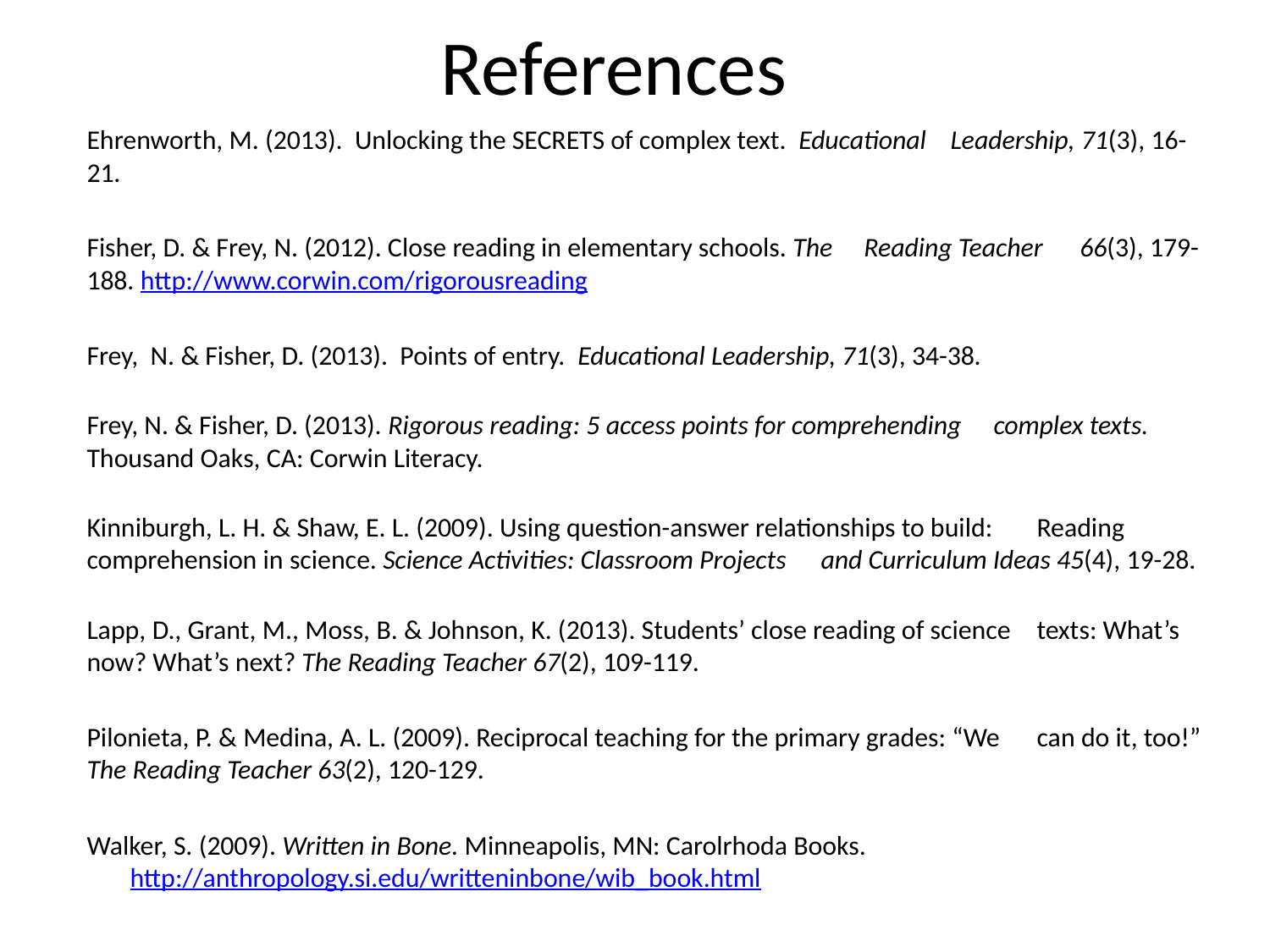

# References
Ehrenworth, M. (2013).  Unlocking the SECRETS of complex text.  Educational 	Leadership, 71(3), 16-21.

Fisher, D. & Frey, N. (2012). Close reading in elementary schools. The 	Reading Teacher 	66(3), 179-188. http://www.corwin.com/rigorousreading

Frey,  N. & Fisher, D. (2013).  Points of entry.  Educational Leadership, 71(3), 34-38.
Frey, N. & Fisher, D. (2013). Rigorous reading: 5 access points for comprehending 	complex texts. Thousand Oaks, CA: Corwin Literacy.
Kinniburgh, L. H. & Shaw, E. L. (2009). Using question-answer relationships to build: 	Reading comprehension in science. Science Activities: Classroom Projects 	and Curriculum Ideas 45(4), 19-28.
Lapp, D., Grant, M., Moss, B. & Johnson, K. (2013). Students’ close reading of science 	texts: What’s now? What’s next? The Reading Teacher 67(2), 109-119.

Pilonieta, P. & Medina, A. L. (2009). Reciprocal teaching for the primary grades: “We 	can do it, too!” The Reading Teacher 63(2), 120-129.

Walker, S. (2009). Written in Bone. Minneapolis, MN: Carolrhoda Books.
	http://anthropology.si.edu/writteninbone/wib_book.html